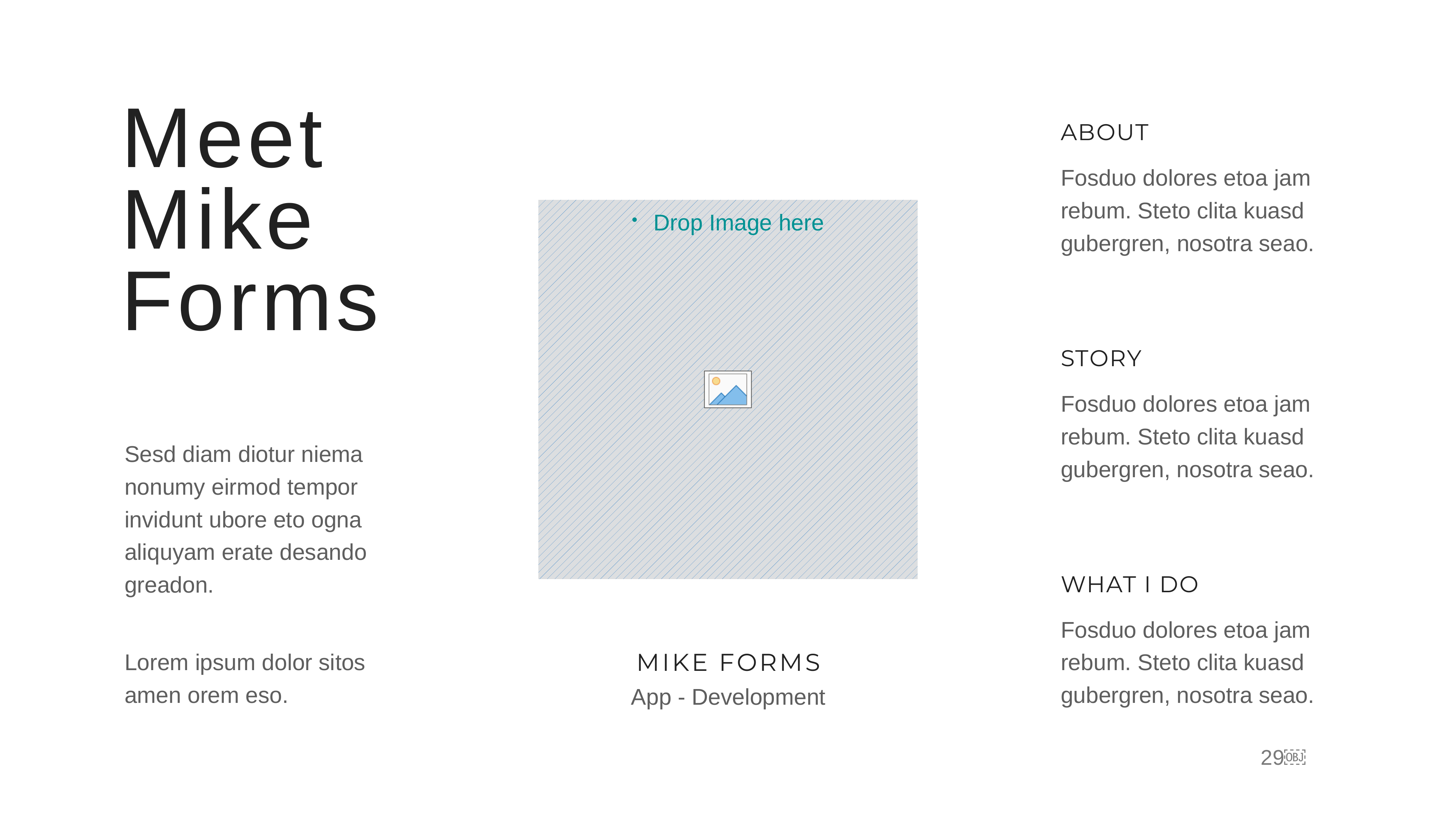

Meet
Mike
Forms
ABOUT
Fosduo dolores etoa jam rebum. Steto clita kuasd gubergren, nosotra seao.

STORY
Fosduo dolores etoa jam rebum. Steto clita kuasd gubergren, nosotra seao.
Sesd diam diotur niema nonumy eirmod tempor invidunt ubore eto ogna aliquyam erate desando greadon.
Lorem ipsum dolor sitos amen orem eso.
WHAT I DO
Fosduo dolores etoa jam rebum. Steto clita kuasd gubergren, nosotra seao.
MIKE FORMS
App - Development